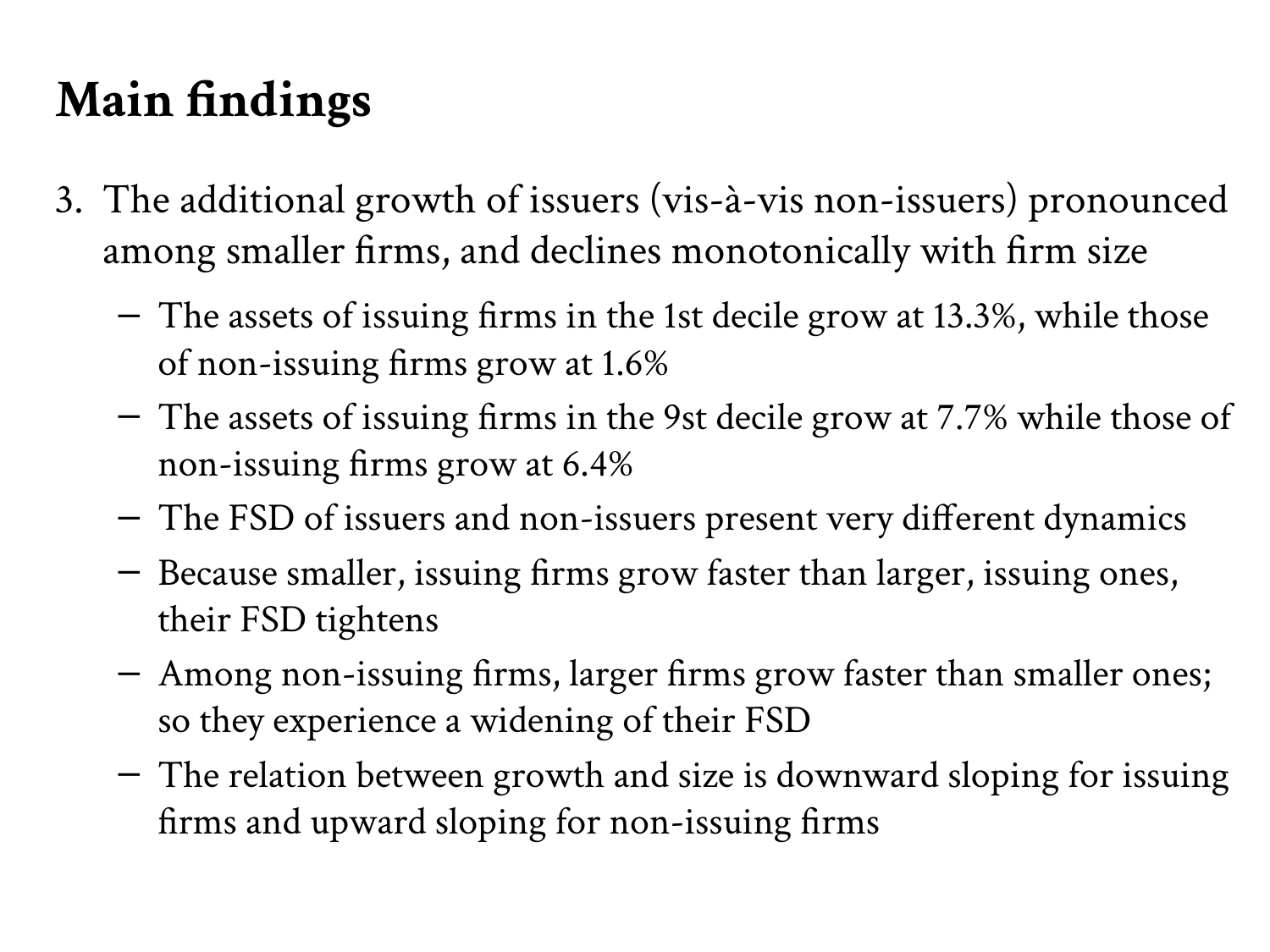

# Main findings
The additional growth of issuers (vis-à-vis non-issuers) pronounced among smaller firms, and declines monotonically with firm size
The assets of issuing firms in the 1st decile grow at 13.3%, while those of non-issuing firms grow at 1.6%
The assets of issuing firms in the 9st decile grow at 7.7% while those of non-issuing firms grow at 6.4%
The FSD of issuers and non-issuers present very different dynamics
Because smaller, issuing firms grow faster than larger, issuing ones, their FSD tightens
Among non-issuing firms, larger firms grow faster than smaller ones; so they experience a widening of their FSD
The relation between growth and size is downward sloping for issuing firms and upward sloping for non-issuing firms